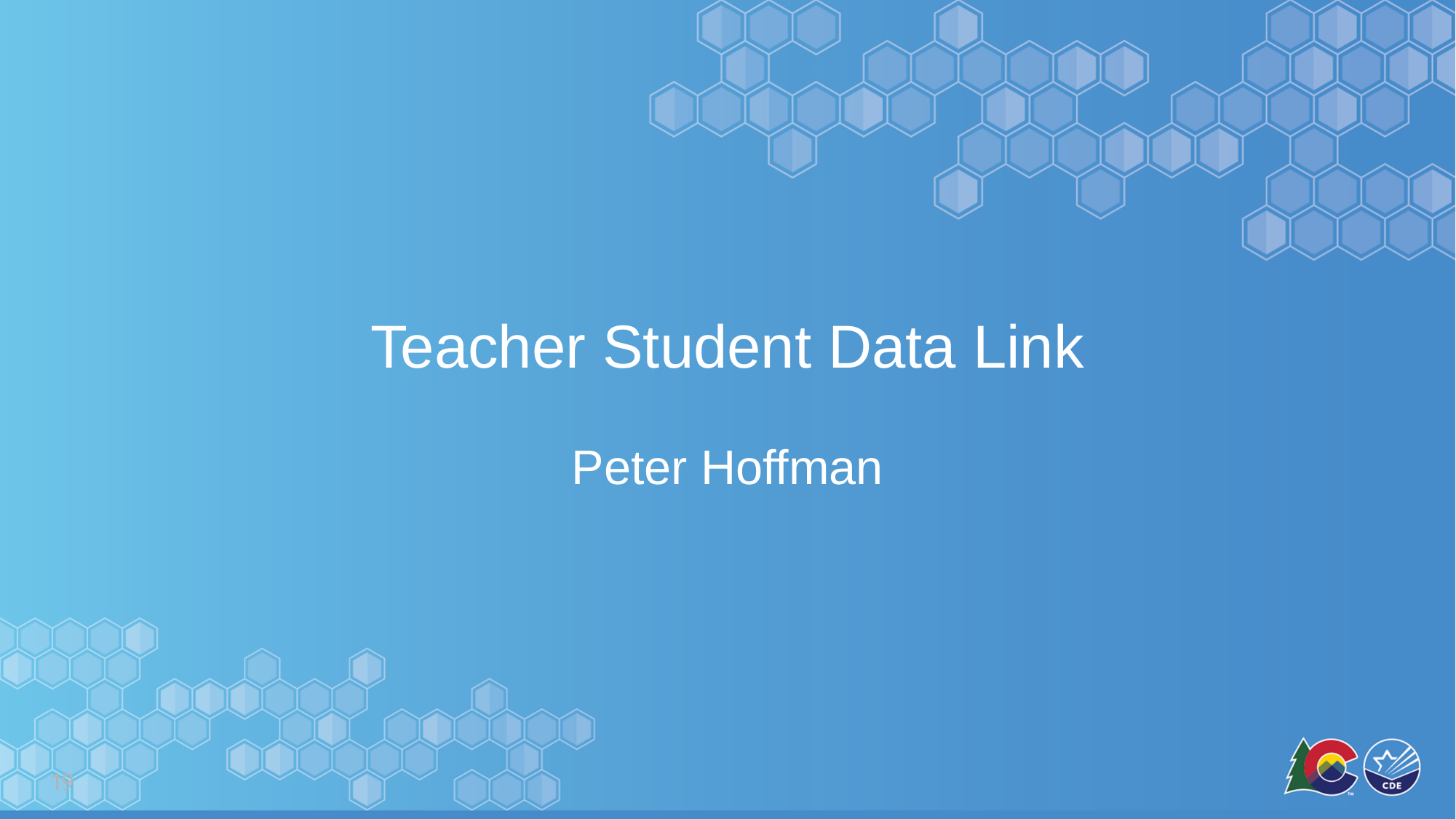

# Teacher Student Data Link
Peter Hoffman
19